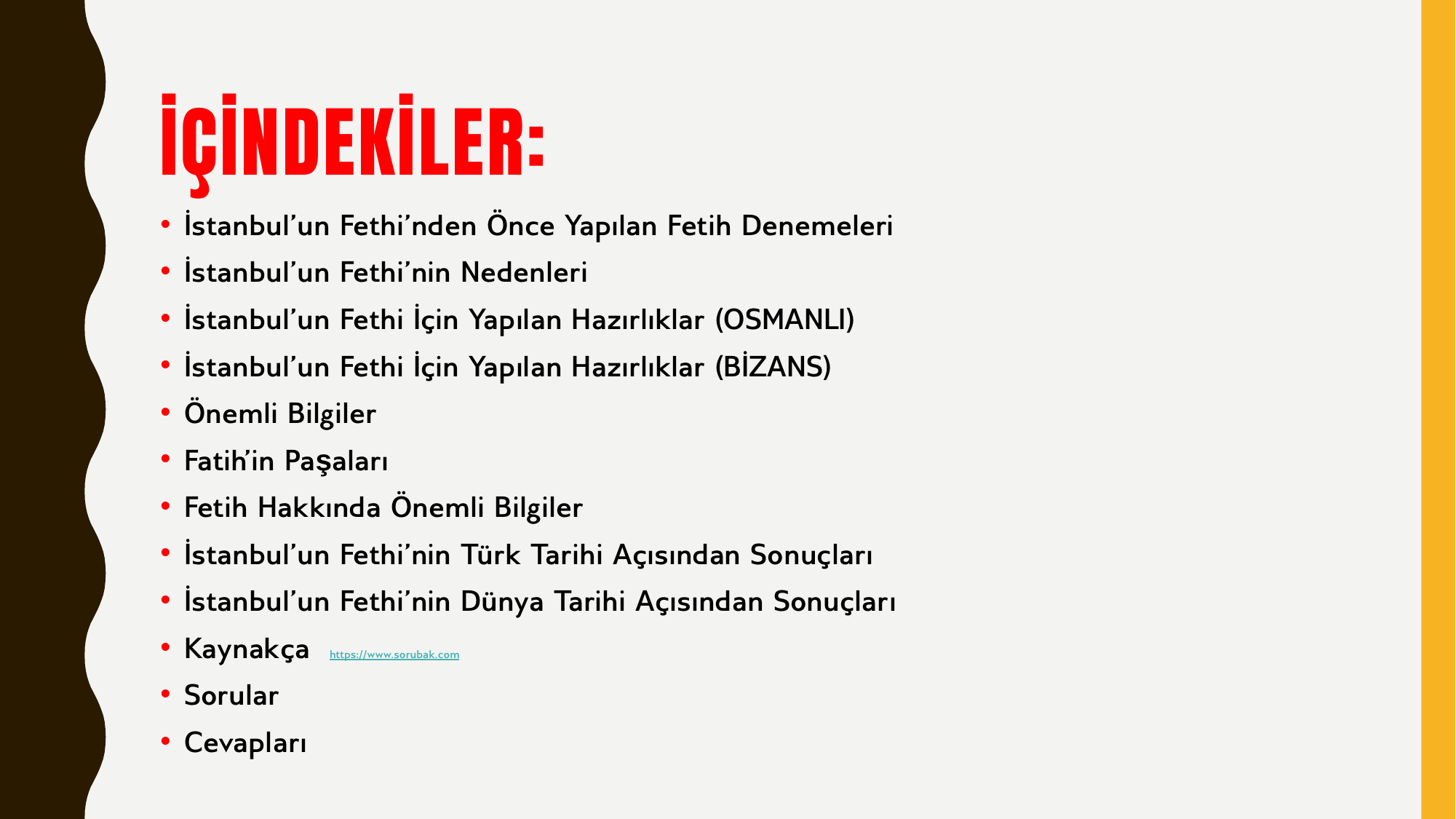

# İçİndekİler:
İstanbul’un Fethi’nden Önce Yapılan Fetih Denemeleri
İstanbul’un Fethi’nin Nedenleri
İstanbul’un Fethi İçin Yapılan Hazırlıklar (OSMANLI)
İstanbul’un Fethi İçin Yapılan Hazırlıklar (BİZANS)
Önemli Bilgiler
Fatih’in Paşaları
Fetih Hakkında Önemli Bilgiler
İstanbul’un Fethi’nin Türk Tarihi Açısından Sonuçları
İstanbul’un Fethi’nin Dünya Tarihi Açısından Sonuçları
Kaynakça  https://www.sorubak.com
Sorular
Cevapları